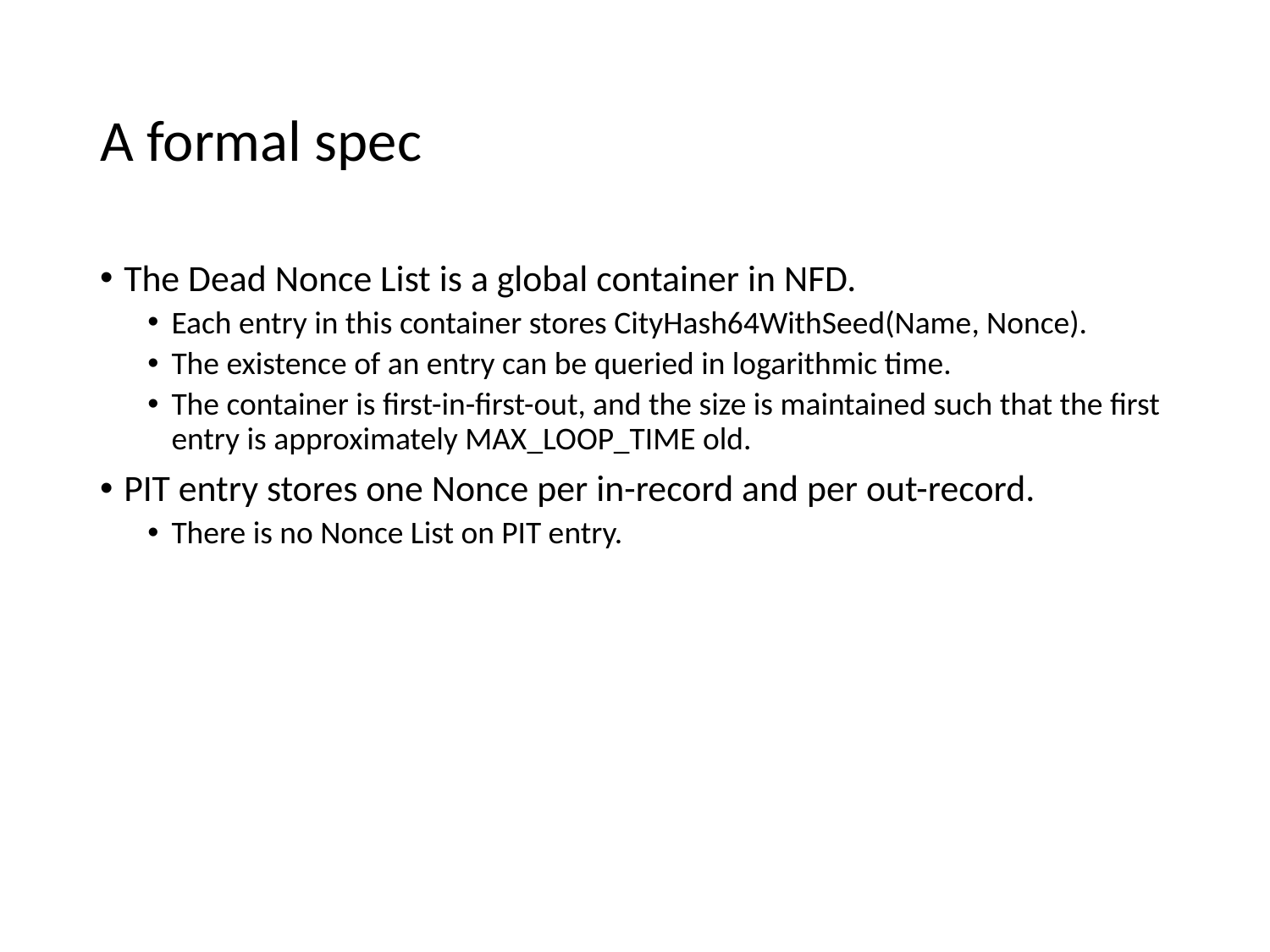

# A formal spec
The Dead Nonce List is a global container in NFD.
Each entry in this container stores CityHash64WithSeed(Name, Nonce).
The existence of an entry can be queried in logarithmic time.
The container is first-in-first-out, and the size is maintained such that the first entry is approximately MAX_LOOP_TIME old.
PIT entry stores one Nonce per in-record and per out-record.
There is no Nonce List on PIT entry.